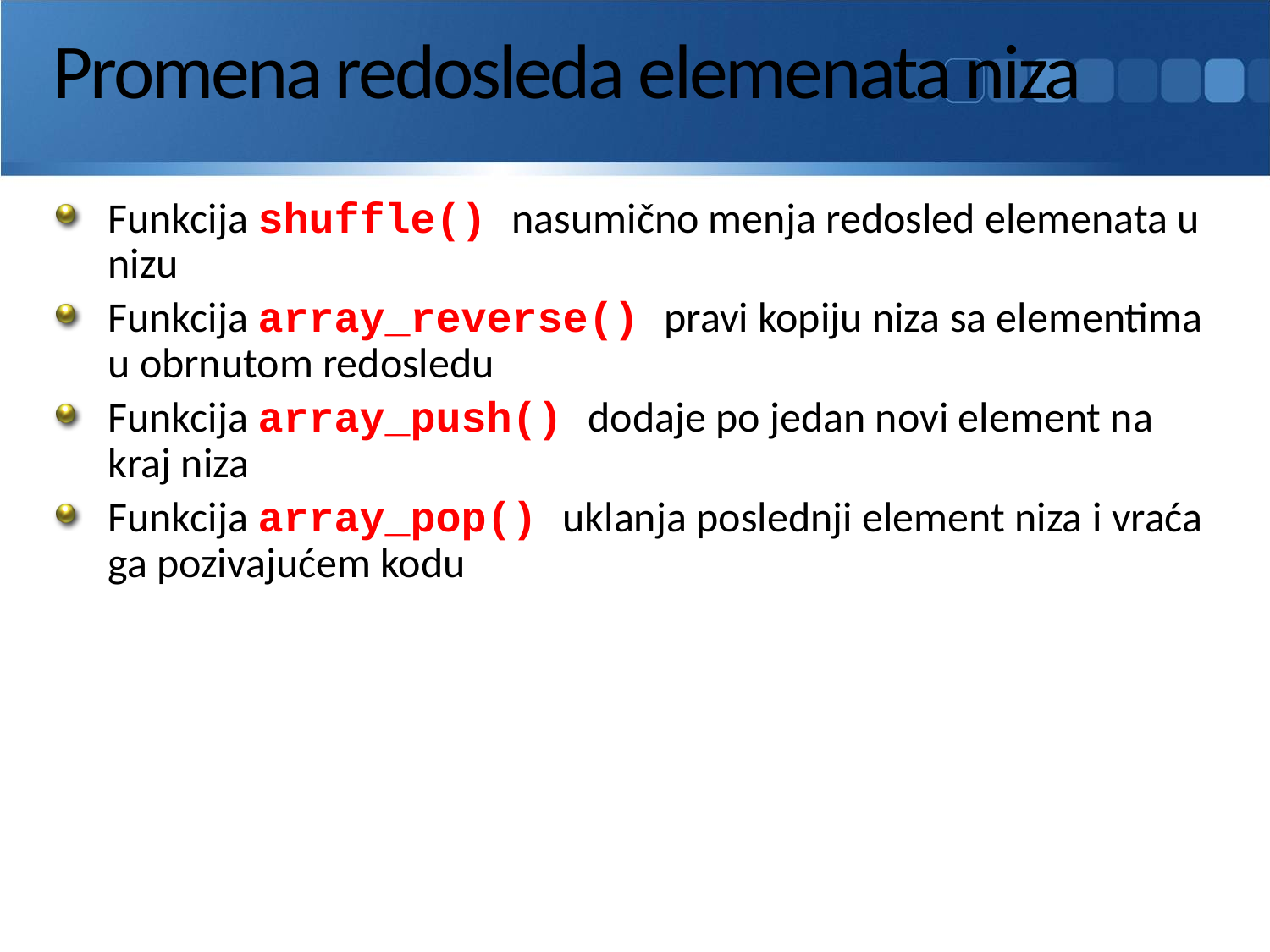

# Promena redosleda elemenata niza
Funkcija shuffle() nasumično menja redosled elemenata u nizu
Funkcija array_reverse() pravi kopiju niza sa elementima u obrnutom redosledu
Funkcija array_push() dodaje po jedan novi element na kraj niza
Funkcija array_pop() uklanja poslednji element niza i vraća ga pozivajućem kodu
Upotreba nizova
143